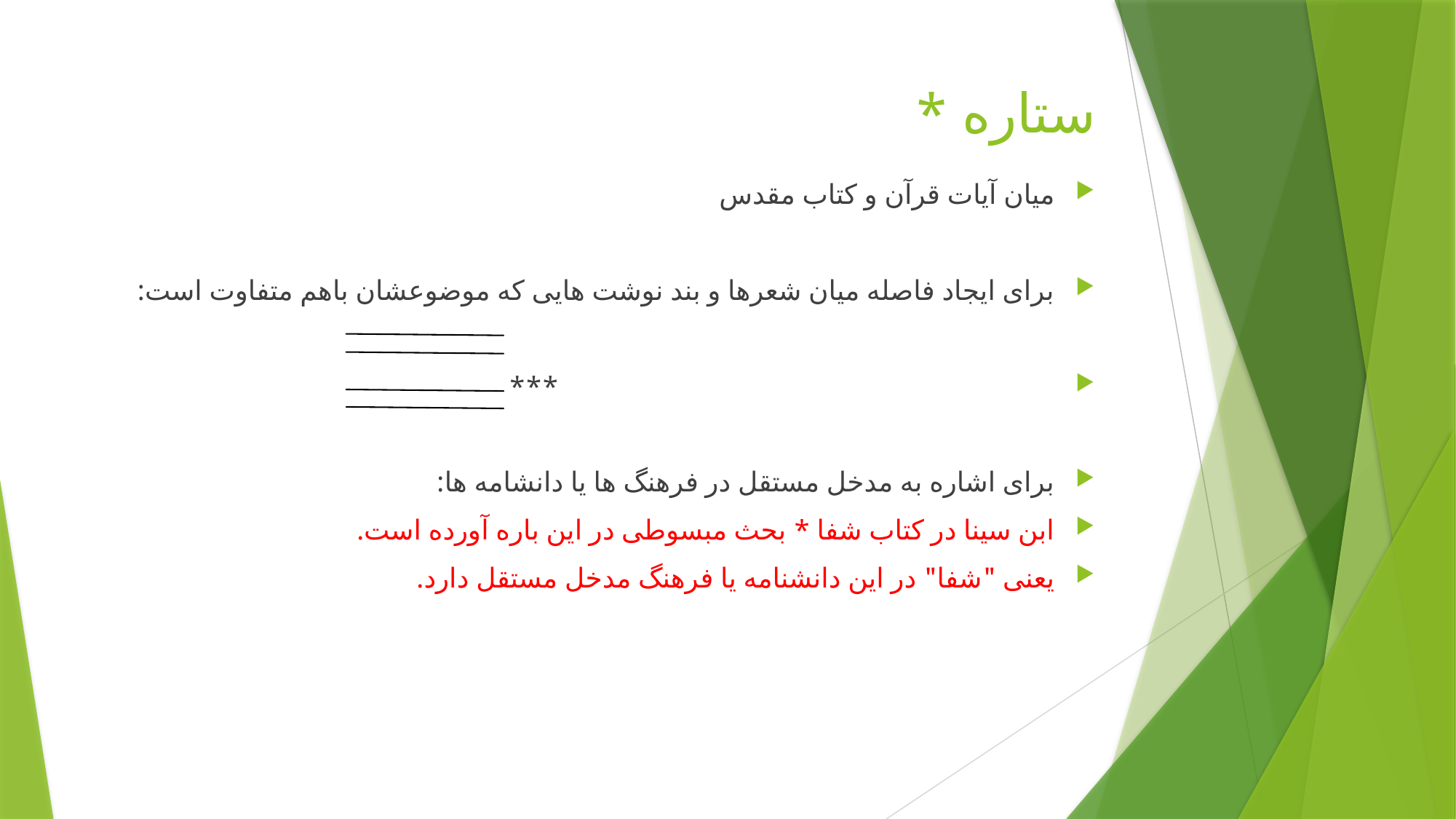

# ستاره *
میان آیات قرآن و کتاب مقدس

برای ایجاد فاصله میان شعرها و بند نوشت هایی که موضوعشان باهم متفاوت است:

                                                                      ***

برای اشاره به مدخل مستقل در فرهنگ ها یا دانشامه ها:
ابن سینا در کتاب شفا * بحث مبسوطی در این باره آورده است.
یعنی "شفا" در این دانشنامه یا فرهنگ مدخل مستقل دارد.